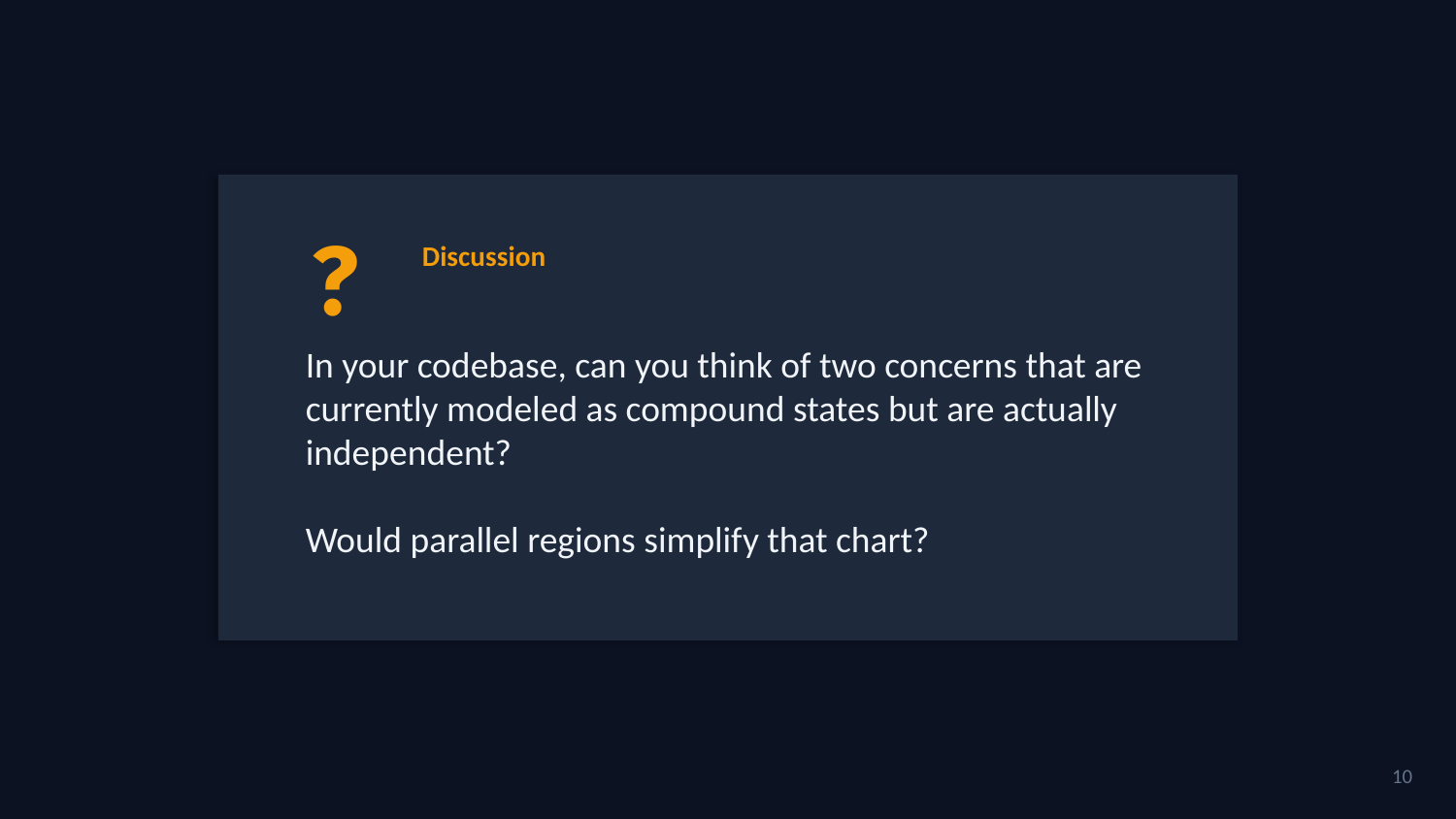

?
Discussion
In your codebase, can you think of two concerns that are currently modeled as compound states but are actually independent?

Would parallel regions simplify that chart?
10